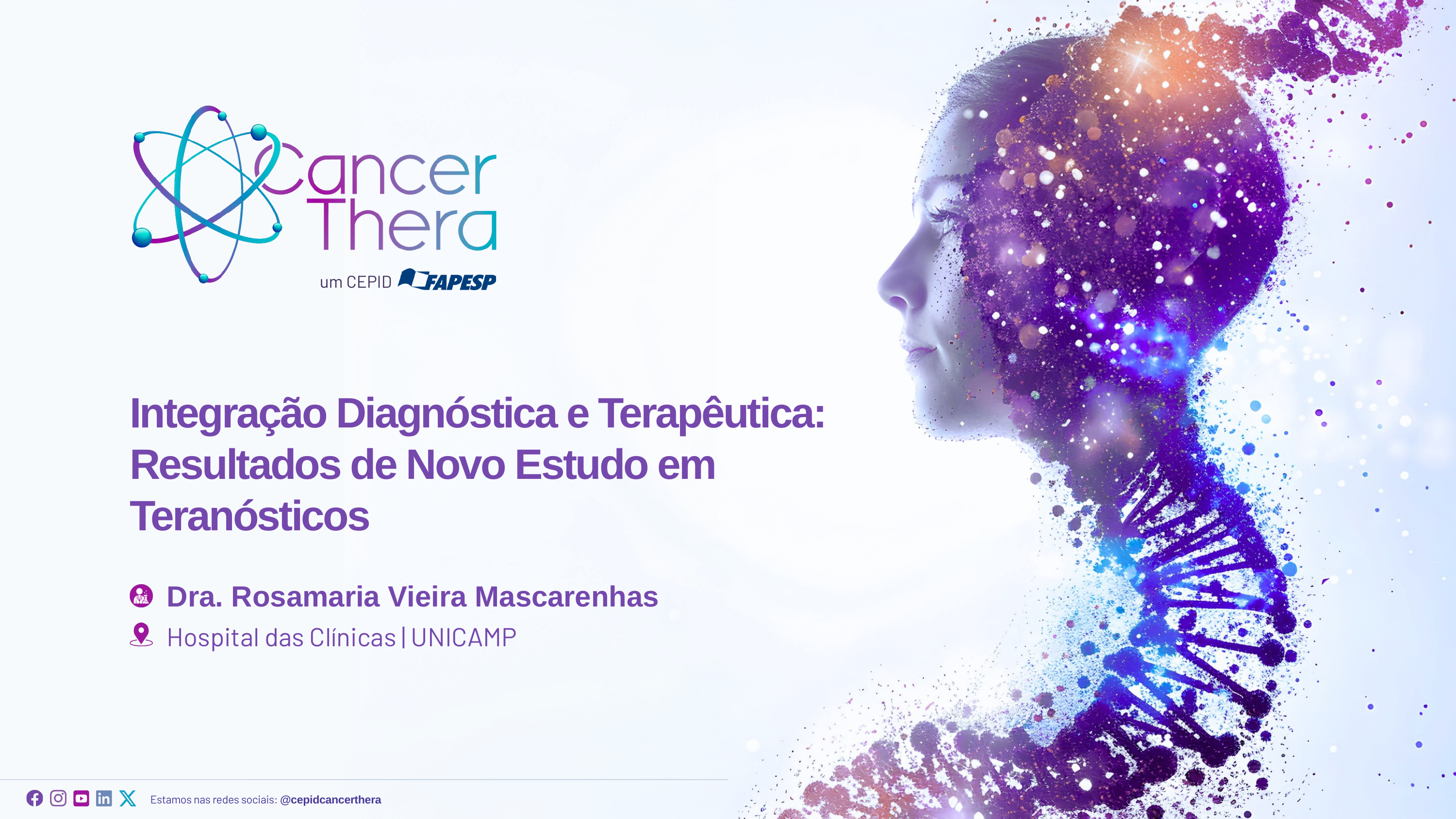

um CEPID

Integração Diagnóstica e Terapêutica: Resultados de Novo Estudo em Teranósticos
Dra. Rosamaria Vieira Mascarenhas

Hospital das Clínicas | UNICAMP

Estamos nas redes sociais: @cepidcancerthera